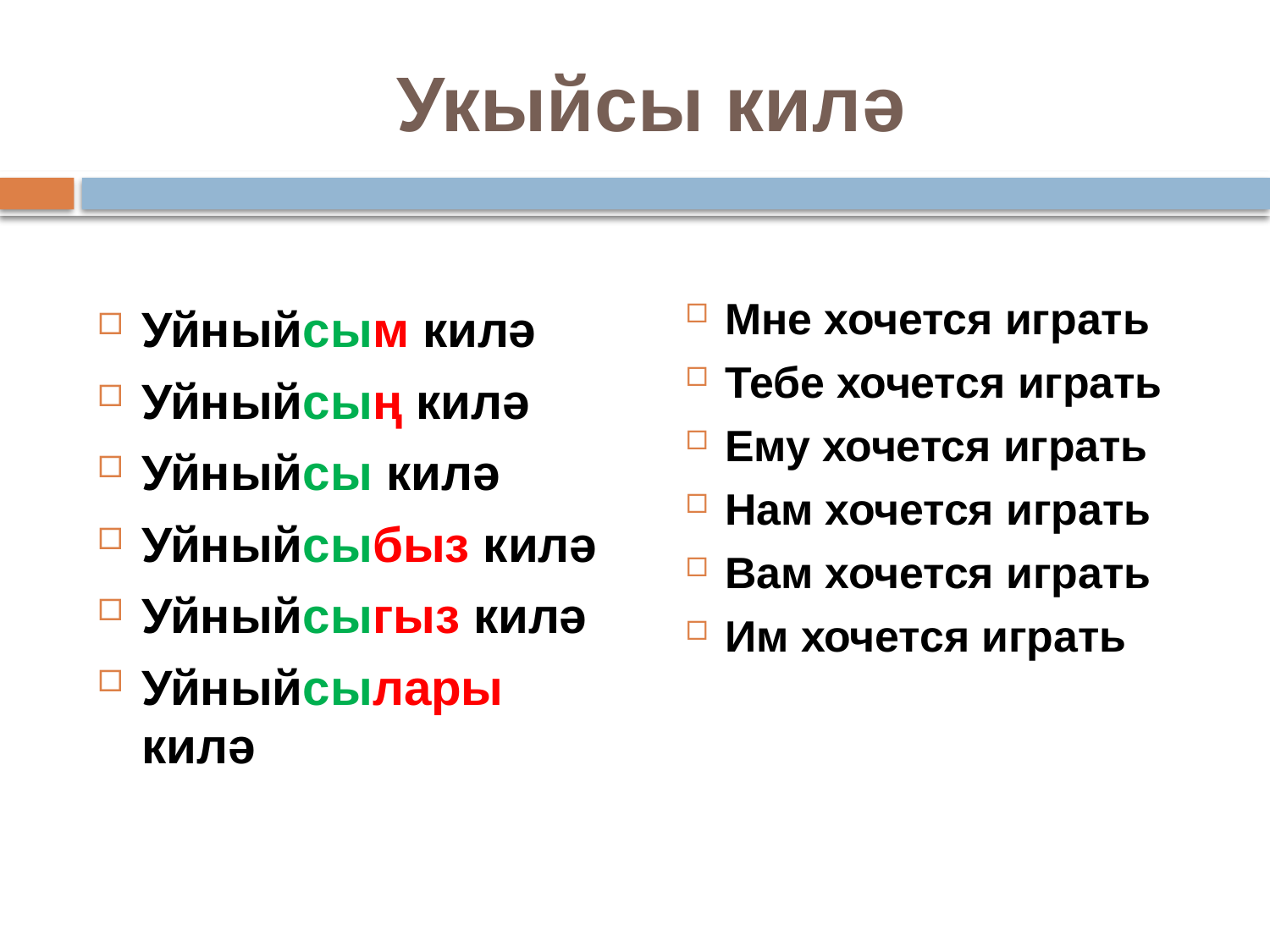

# Укыйсы килә

Уйныйсым килә
Уйныйсың килә
Уйныйсы килә
Уйныйсыбыз килә
Уйныйсыгыз килә
Уйныйсылары килә

Мне хочется играть
Тебе хочется играть
Ему хочется играть
Нам хочется играть
Вам хочется играть
Им хочется играть